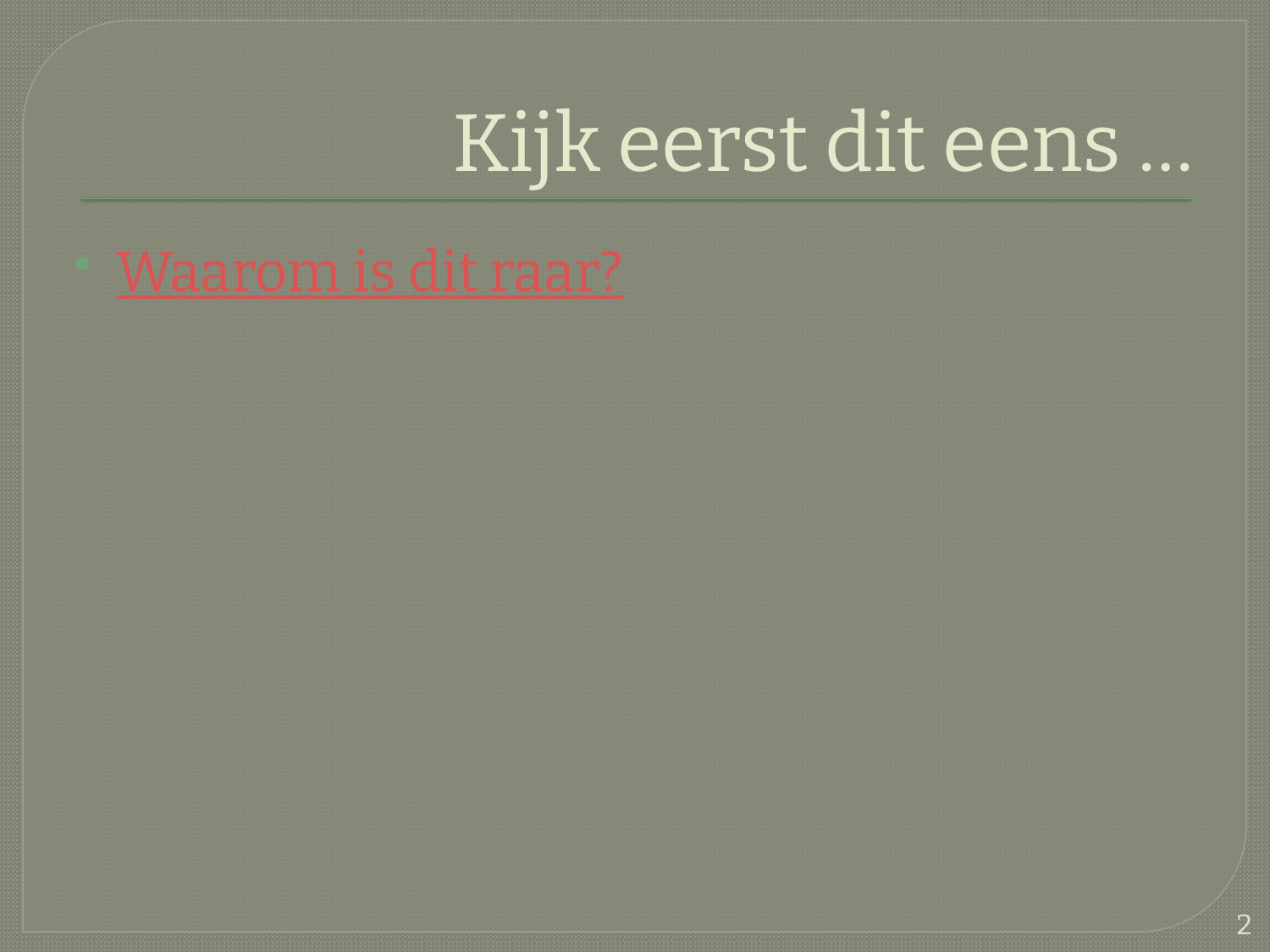

# Kijk eerst dit eens …
Waarom is dit raar?
2